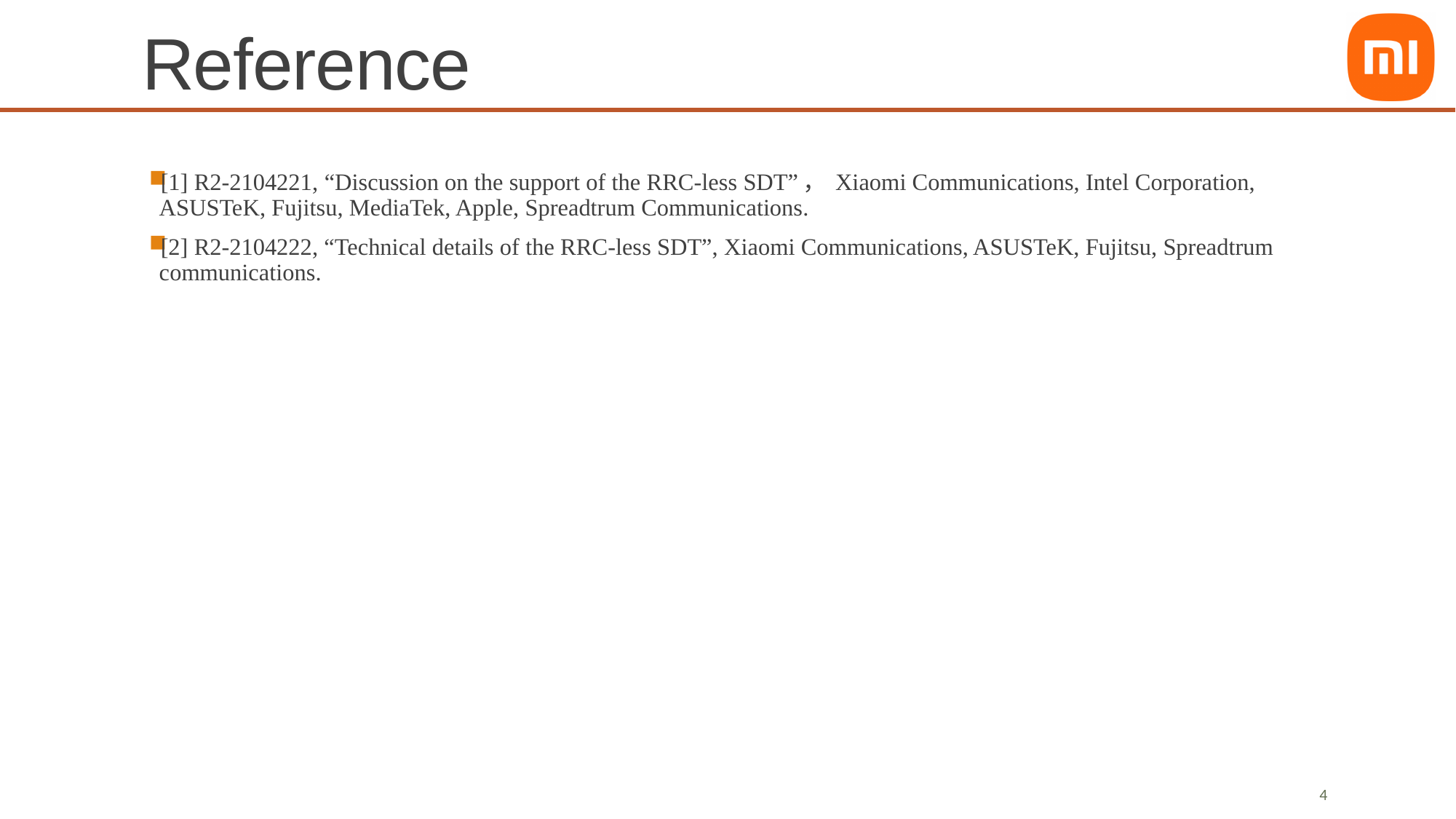

# Reference
[1] R2-2104221, “Discussion on the support of the RRC-less SDT”， Xiaomi Communications, Intel Corporation, ASUSTeK, Fujitsu, MediaTek, Apple, Spreadtrum Communications.
[2] R2-2104222, “Technical details of the RRC-less SDT”, Xiaomi Communications, ASUSTeK, Fujitsu, Spreadtrum communications.